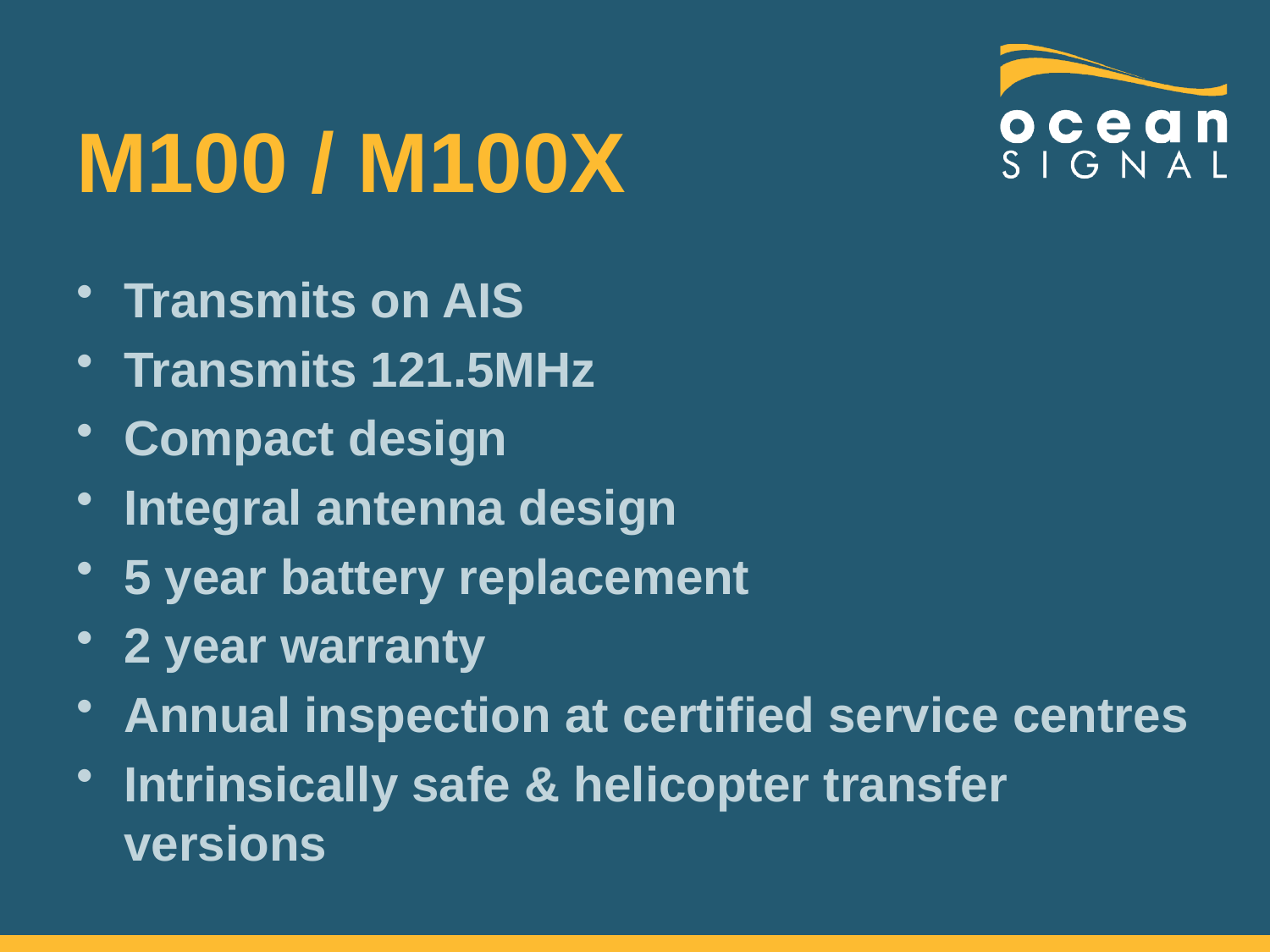

M100 / M100X

Transmits on AIS
Transmits 121.5MHz
Compact design
Integral antenna design
5 year battery replacement
2 year warranty
Annual inspection at certified service centres
Intrinsically safe & helicopter transfer versions